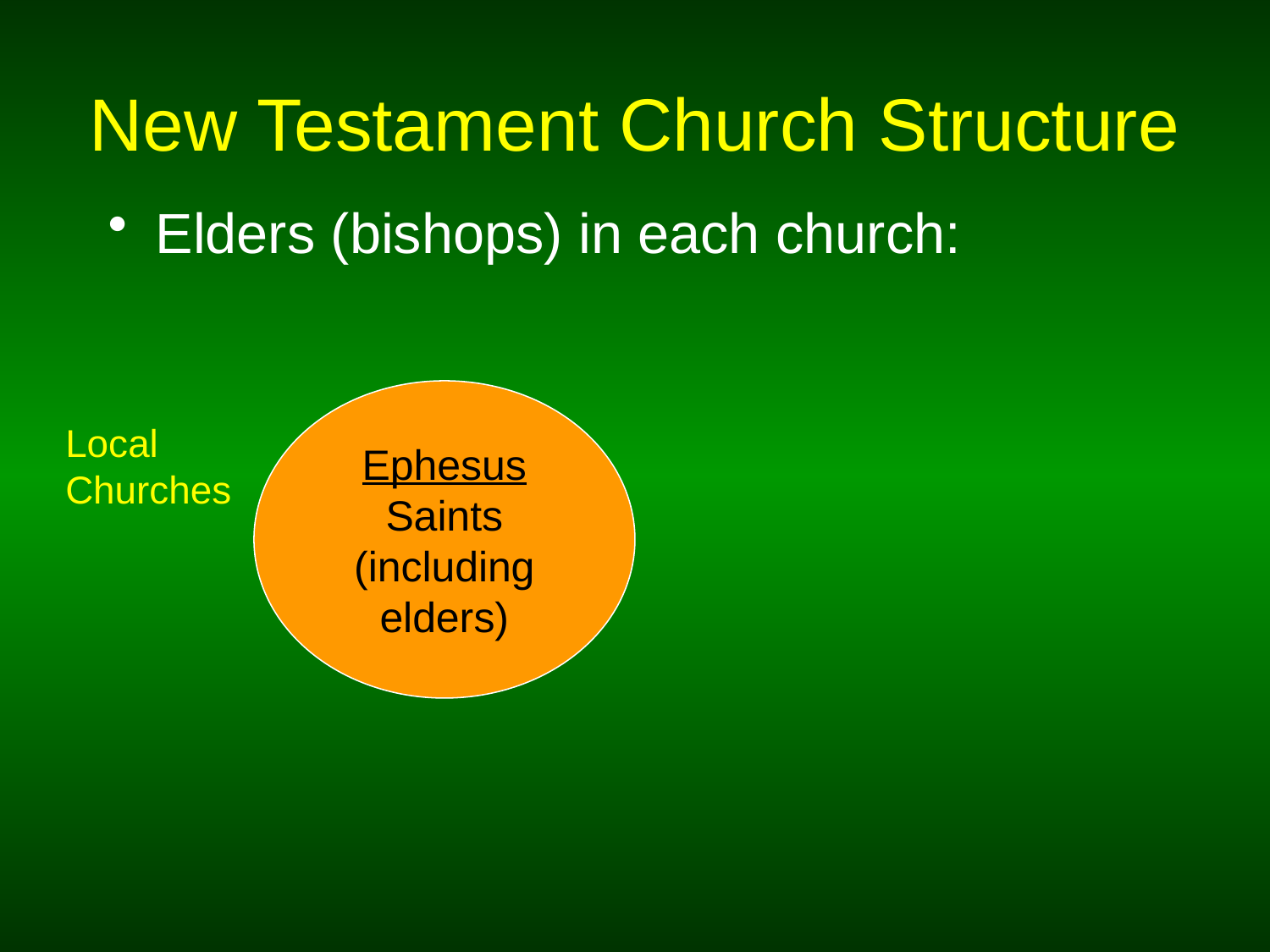

# New Testament Church Structure
Elders (bishops) in each church:
Ephesus
Saints (including elders)
Local Churches